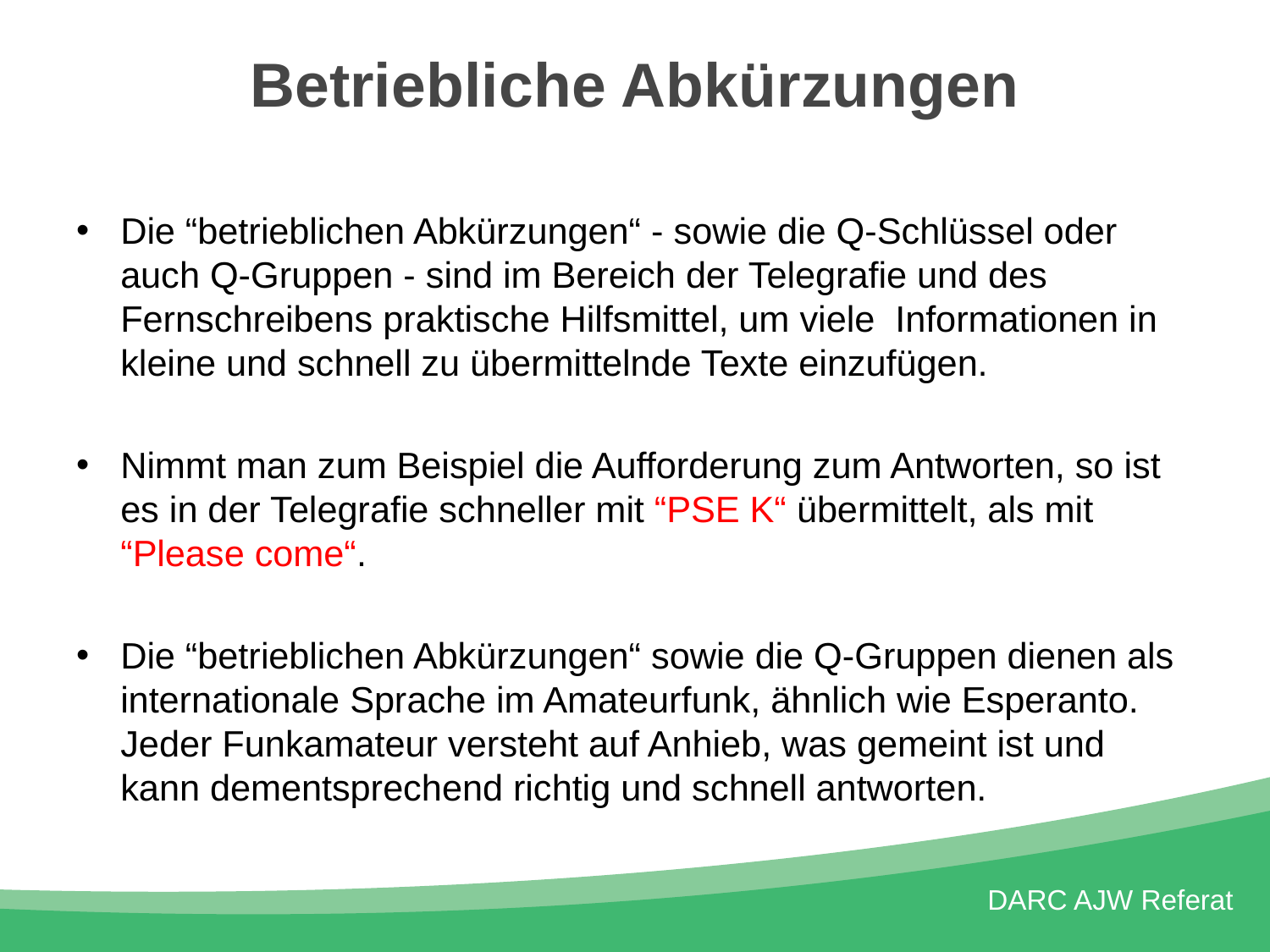

# Betriebliche Abkürzungen

Die “betrieblichen Abkürzungen“ - sowie die Q-Schlüssel oder auch Q-Gruppen - sind im Bereich der Telegrafie und des Fernschreibens praktische Hilfsmittel, um viele  Informationen in kleine und schnell zu übermittelnde Texte einzufügen.

Nimmt man zum Beispiel die Aufforderung zum Antworten, so ist es in der Telegrafie schneller mit “PSE K“ übermittelt, als mit “Please come“.

Die “betrieblichen Abkürzungen“ sowie die Q-Gruppen dienen als internationale Sprache im Amateurfunk, ähnlich wie Esperanto. Jeder Funkamateur versteht auf Anhieb, was gemeint ist und kann dementsprechend richtig und schnell antworten.